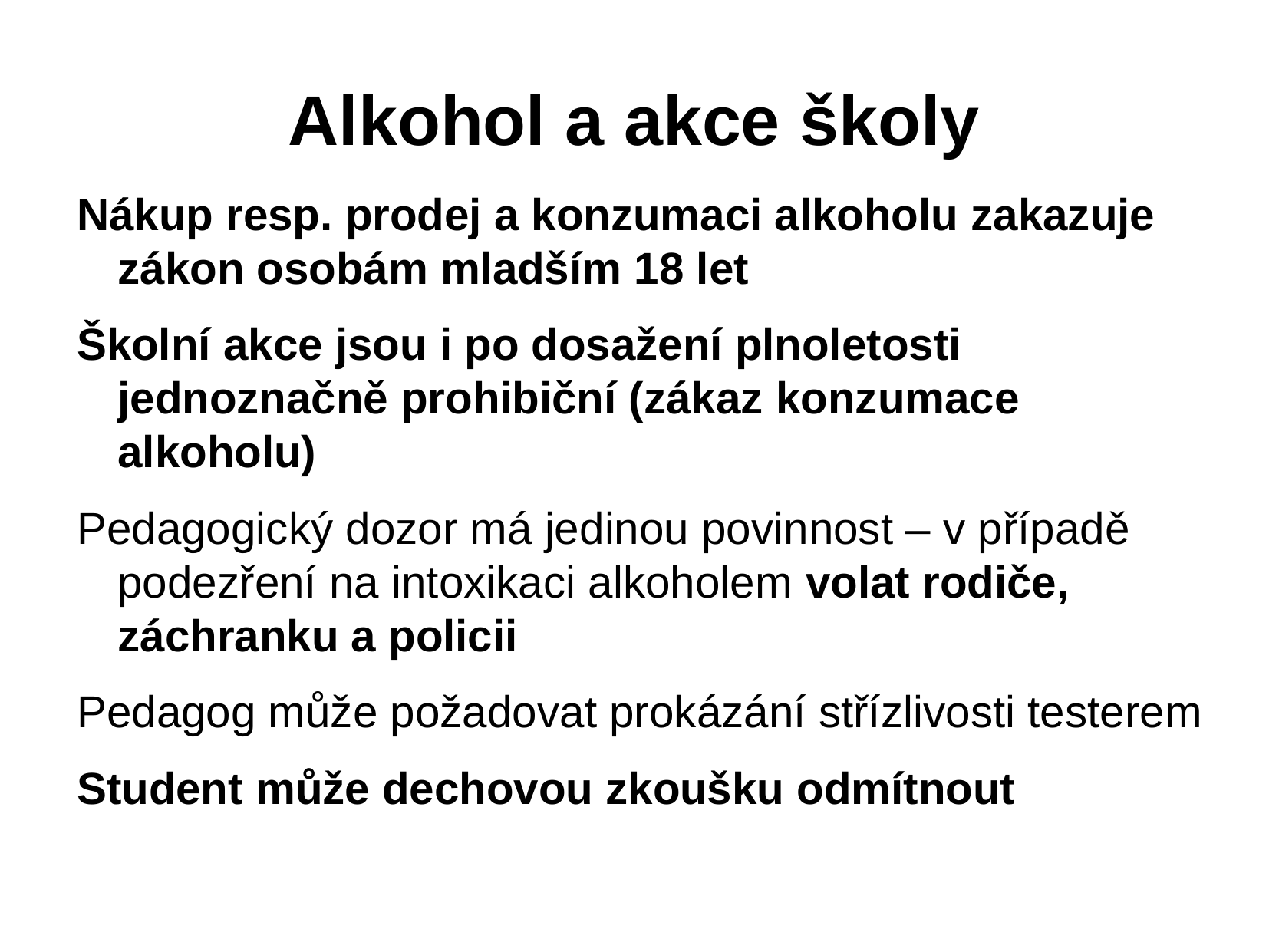

# Alkohol a akce školy
Nákup resp. prodej a konzumaci alkoholu zakazuje zákon osobám mladším 18 let
Školní akce jsou i po dosažení plnoletosti jednoznačně prohibiční (zákaz konzumace alkoholu)
Pedagogický dozor má jedinou povinnost – v případě podezření na intoxikaci alkoholem volat rodiče, záchranku a policii
Pedagog může požadovat prokázání střízlivosti testerem
Student může dechovou zkoušku odmítnout